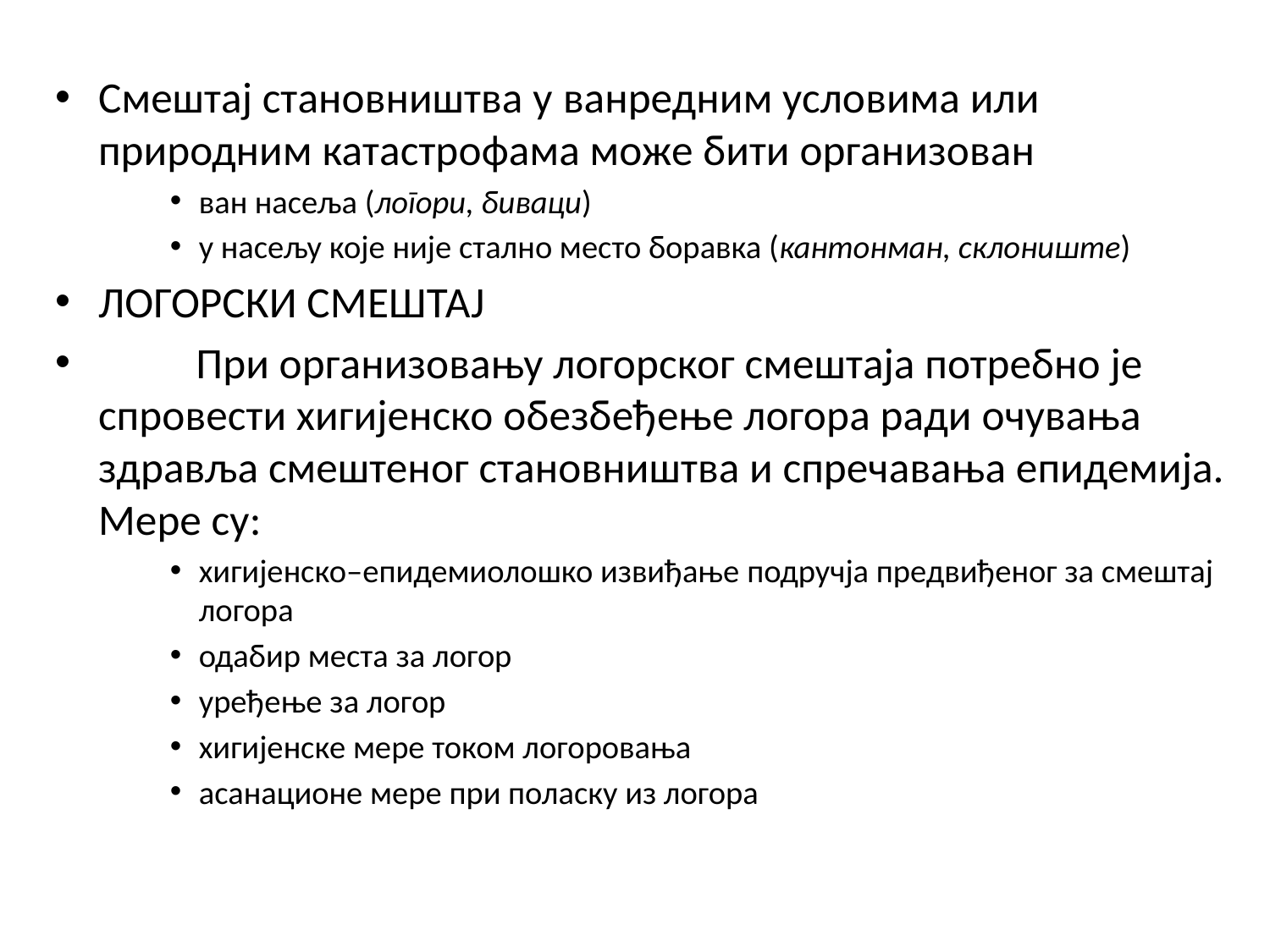

Смештај становништва у ванредним условима или природним катастрофама може бити организован
ван насеља (логори, биваци)
у насељу које није стално место боравка (кантонман, склониште)
ЛОГОРСКИ СМЕШТАЈ
	При организовању логорског смештаја потребно је спровести хигијенско обезбеђење логора ради очувања здравља смештеног становништва и спречавања епидемија. Мере су:
хигијенско–епидемиолошко извиђање подручја предвиђеног за смештај логора
одабир места за логор
уређење за логор
хигијенске мере током логоровања
асанационе мере при поласку из логора